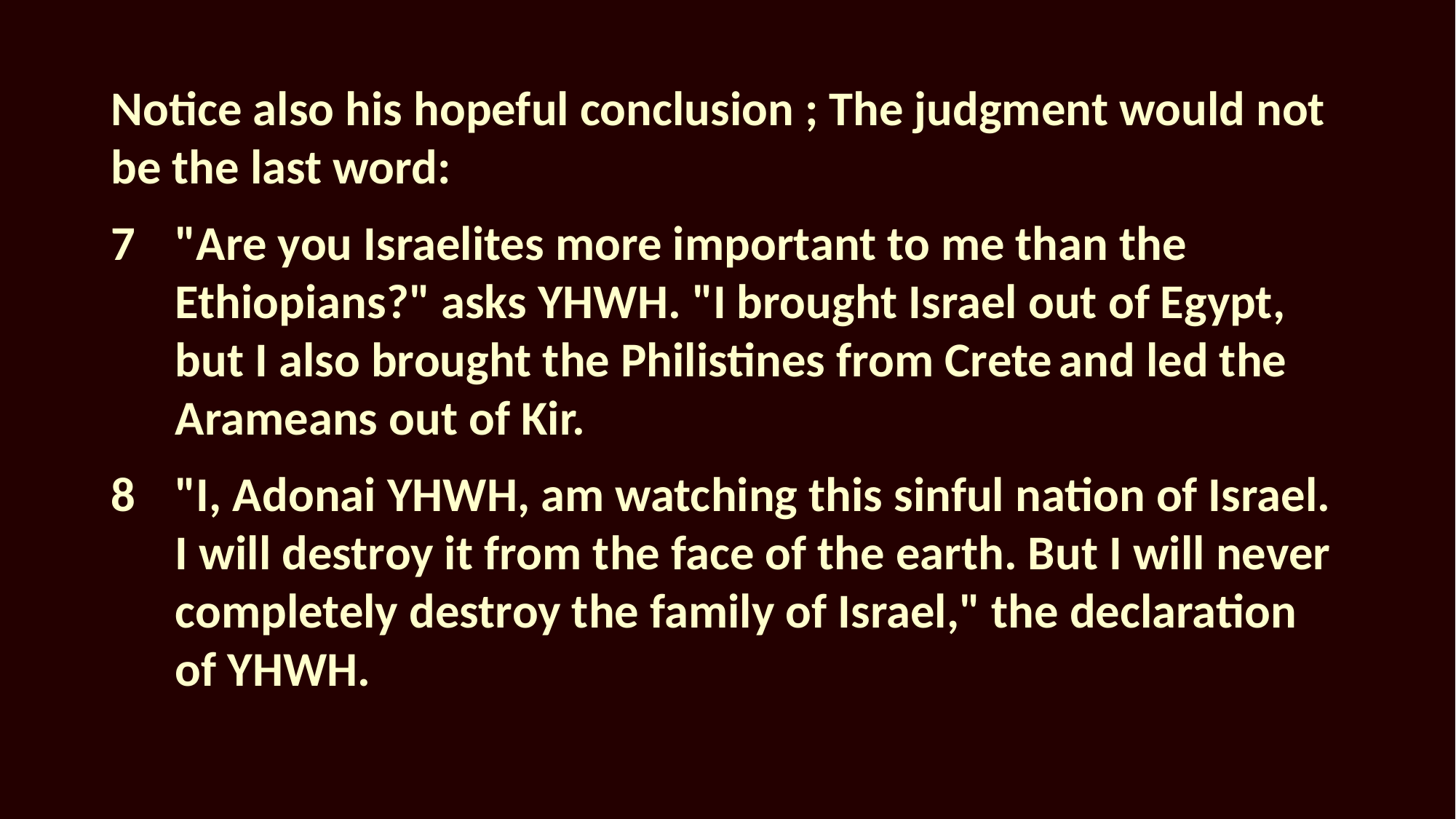

Notice also his hopeful conclusion ; The judgment would not be the last word:
"Are you Israelites more important to me than the Ethiopians?" asks YHWH. "I brought Israel out of Egypt, but I also brought the Philistines from Crete and led the Arameans out of Kir.
"I, Adonai YHWH, am watching this sinful nation of Israel. I will destroy it from the face of the earth. But I will never completely destroy the family of Israel," the declaration of YHWH.